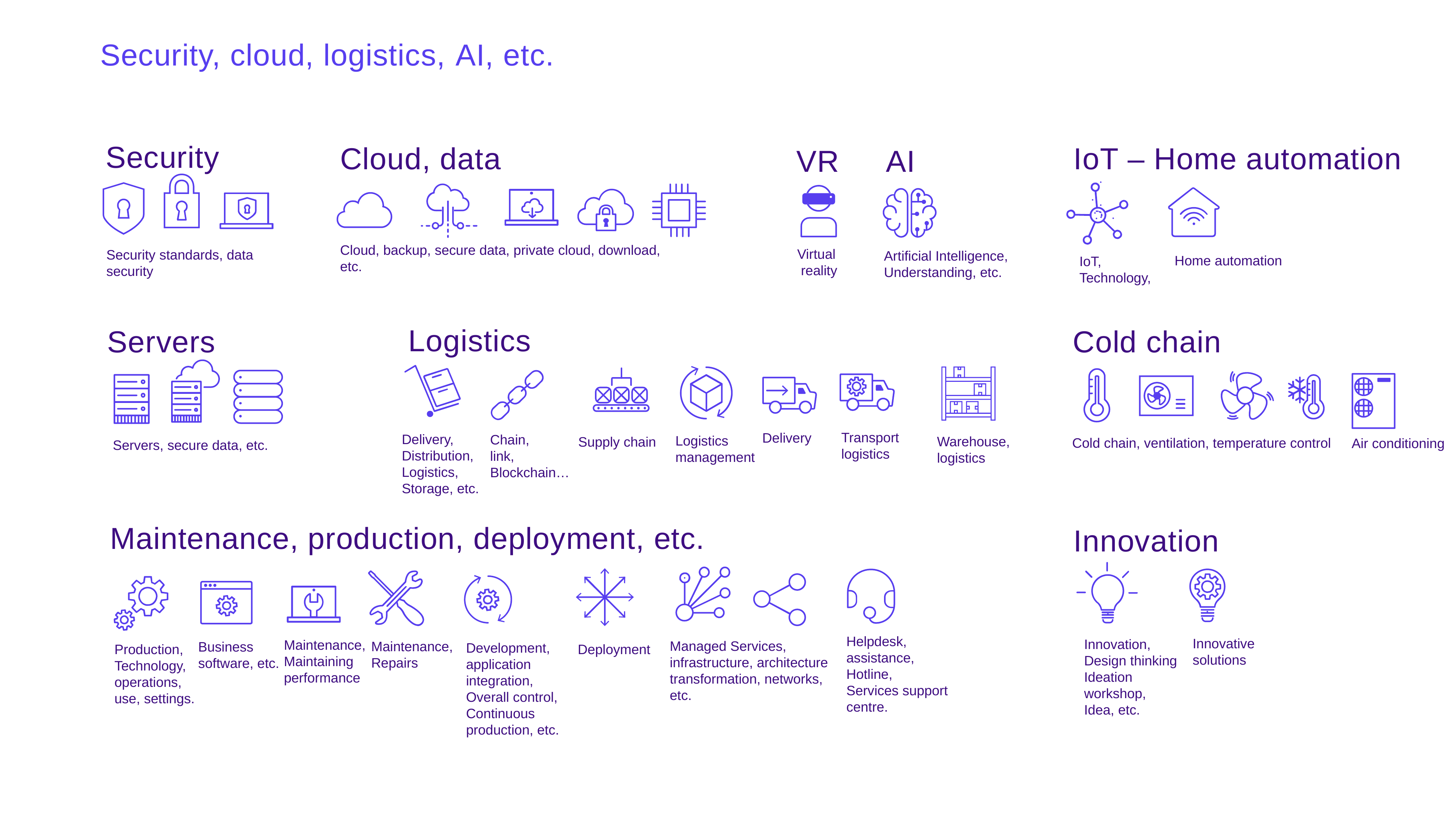

# Security, cloud, logistics, AI, etc.
Security
Cloud, data
IoT – Home automation
VR
AI

Cloud, backup, secure data, private cloud, download, etc.
Virtual
 reality
Security standards, data security
Artificial Intelligence,
Understanding, etc.
Home automation
IoT,
Technology,
Logistics
Servers
Cold chain

Transport logistics

Delivery
Delivery,
Distribution,
Logistics,
Storage, etc.
Chain,
link,
Blockchain…

Logistics management

Warehouse, logistics
Supply chain

Cold chain, ventilation, temperature control
Air conditioning
Servers, secure data, etc.
Maintenance, production, deployment, etc.
Innovation

Helpdesk,
assistance,
Hotline,
Services support centre.
Innovative solutions
Innovation,
Design thinking
Ideation workshop,
Idea, etc.
Maintenance,
Maintaining
performance
Managed Services, infrastructure, architecture
transformation, networks,
etc.
Maintenance,
Repairs
Business software, etc.
Development, application integration,
Overall control,
Continuous production, etc.
Production,
Technology, operations,
use, settings.
Deployment